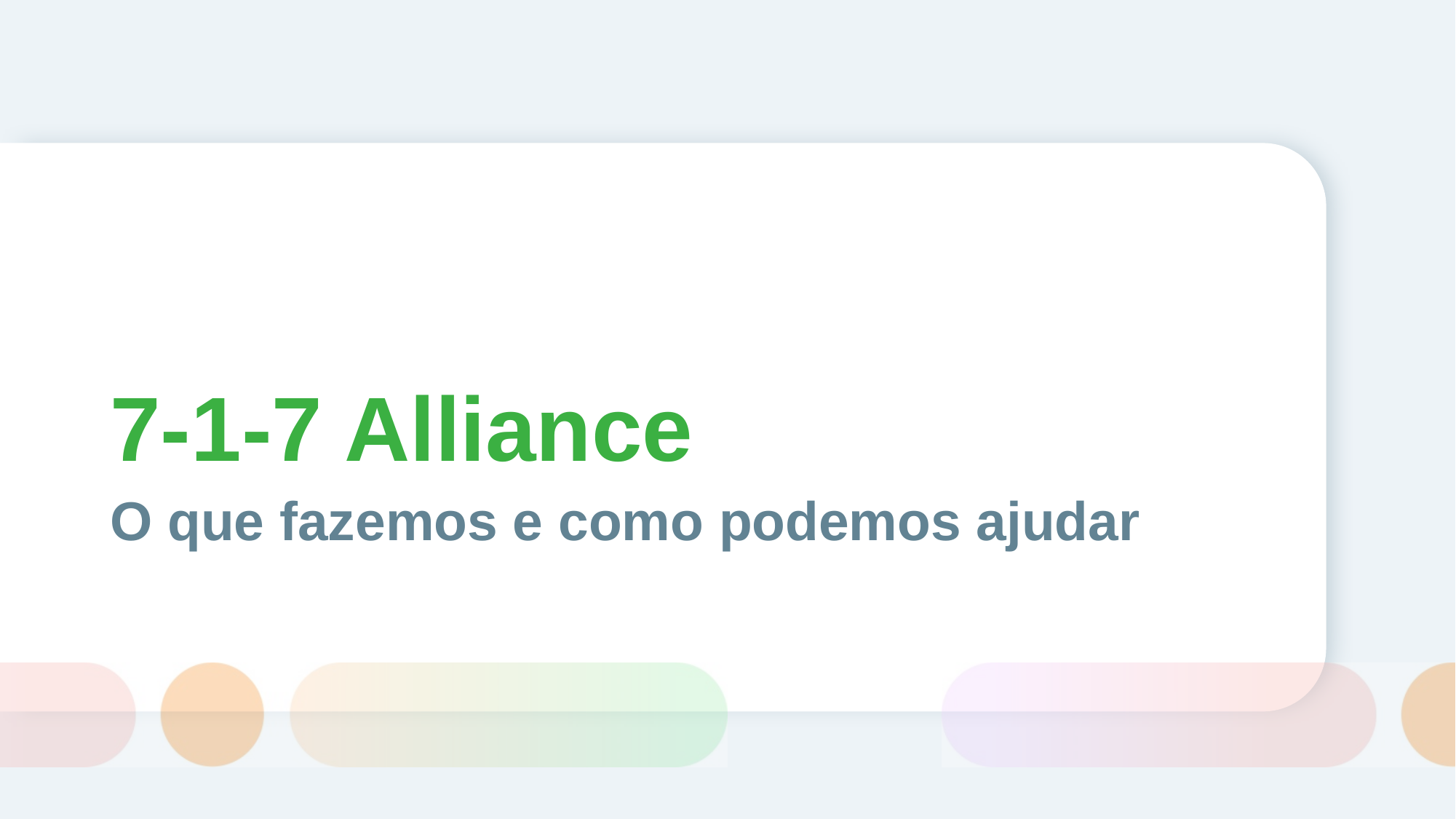

# 7-1-7 Alliance
O que fazemos e como podemos ajudar